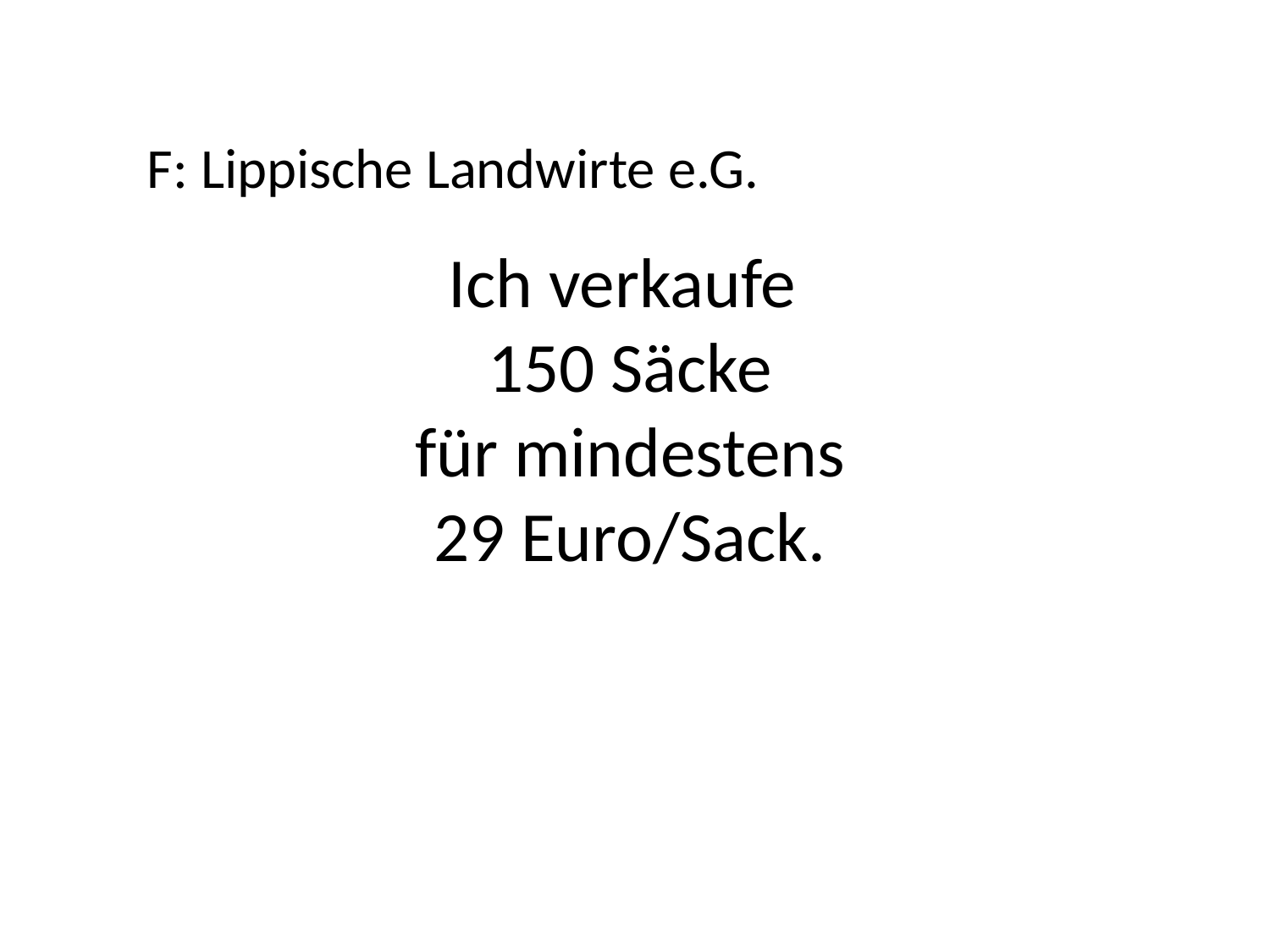

F: Lippische Landwirte e.G.

Ich verkaufe
150 Säcke
für mindestens
29 Euro/Sack.